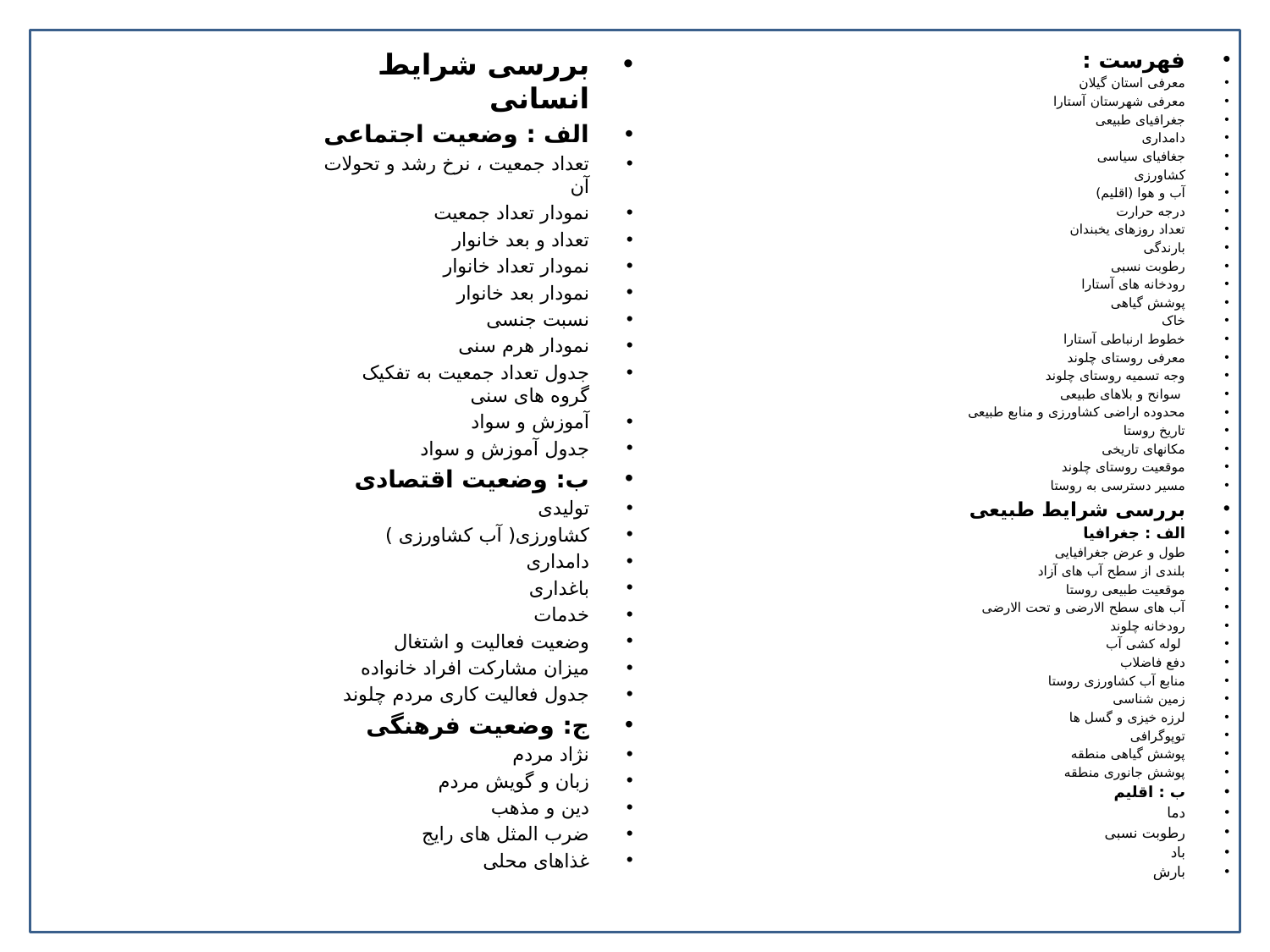

بررسی شرایط انسانی
الف : وضعیت اجتماعی
تعداد جمعیت ، نرخ رشد و تحولات آن
نمودار تعداد جمعیت
تعداد و بعد خانوار
نمودار تعداد خانوار
نمودار بعد خانوار
نسبت جنسی
نمودار هرم سنی
جدول تعداد جمعیت به تفکیک گروه های سنی
آموزش و سواد
جدول آموزش و سواد
ب: وضعیت اقتصادی
تولیدی
کشاورزی( آب کشاورزی )
دامداری
باغداری
خدمات
وضعیت فعالیت و اشتغال
میزان مشارکت افراد خانواده
جدول فعالیت کاری مردم چلوند
ج: وضعیت فرهنگی
نژاد مردم
زبان و گویش مردم
دین و مذهب
ضرب المثل های رایج
غذاهای محلی

فهرست :
معرفی استان گیلان
معرفی شهرستان آستارا
جغرافیای طبیعی
دامداری
جغافیای سیاسی
کشاورزی
آب و هوا (اقلیم)
درجه حرارت
تعداد روزهای یخبندان
بارندگی
رطوبت نسبی
رودخانه های آستارا
پوشش گیاهی
خاک
خطوط ارنباطی آستارا
معرفی روستای چلوند
وجه تسمیه روستای چلوند
 سوانح و بلاهای طبیعی
محدوده اراضی کشاورزی و منابع طبیعی
تاریخ روستا
مکانهای تاریخی
موقعیت روستای چلوند
مسیر دسترسی به روستا
بررسی شرایط طبیعی
الف : جغرافیا
طول و عرض جغرافیایی
بلندی از سطح آب های آزاد
موقعیت طبیعی روستا
آب های سطح الارضی و تحت الارضی
رودخانه چلوند
 لوله کشی آب
دفع فاضلاب
منابع آب کشاورزی روستا
زمین شناسی
لرزه خیزی و گسل ها
توپوگرافی
پوشش گیاهی منطقه
پوشش جانوری منطقه
ب : اقلیم
دما
رطوبت نسبی
باد
بارش